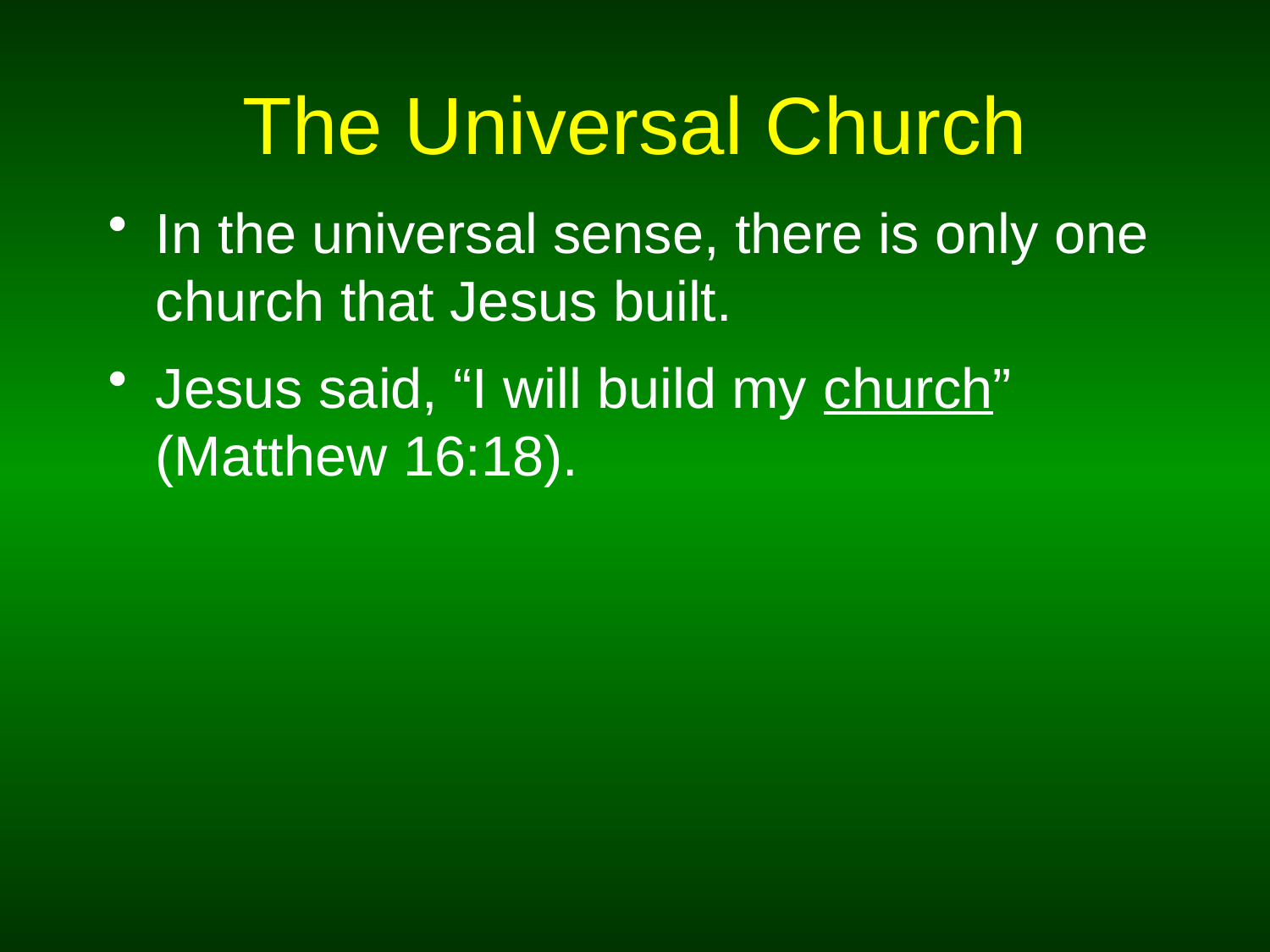

# The Universal Church
In the universal sense, there is only one church that Jesus built.
Jesus said, “I will build my church” (Matthew 16:18).